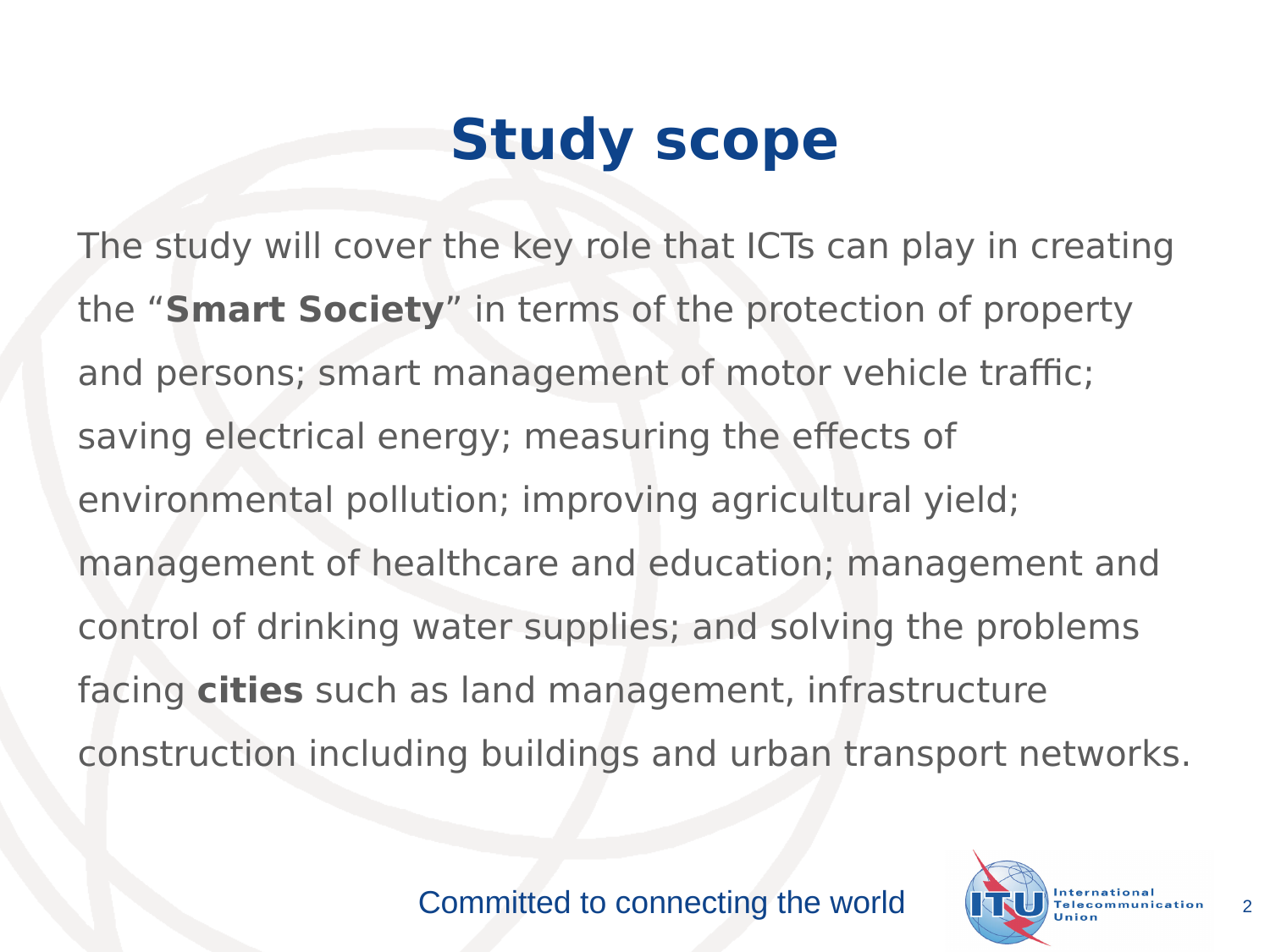

# Study scope
The study will cover the key role that ICTs can play in creating the “Smart Society” in terms of the protection of property and persons; smart management of motor vehicle traffic; saving electrical energy; measuring the effects of environmental pollution; improving agricultural yield; management of healthcare and education; management and control of drinking water supplies; and solving the problems facing cities such as land management, infrastructure construction including buildings and urban transport networks.
2